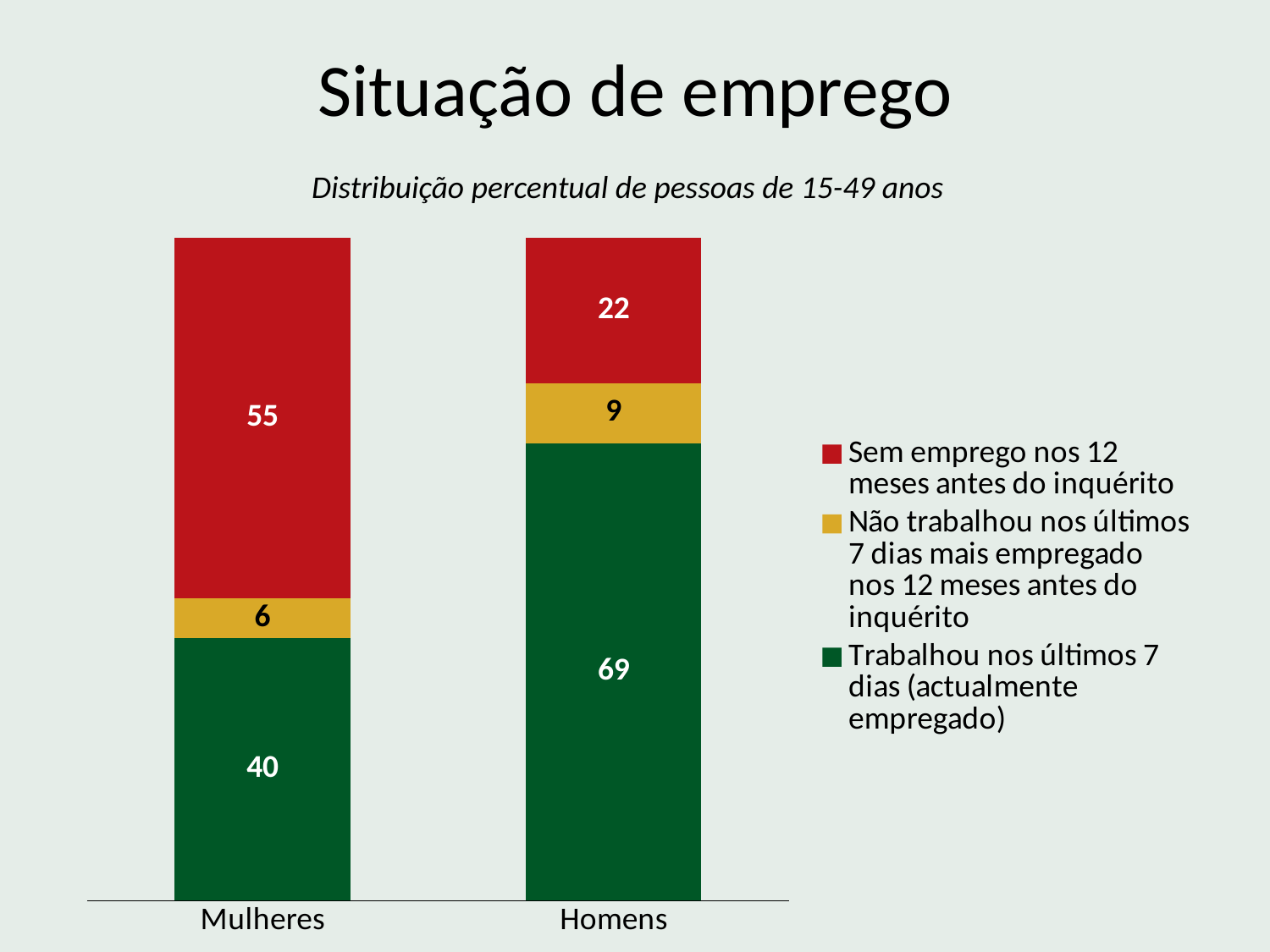

# Situação de emprego
Distribuição percentual de pessoas de 15-49 anos

### Chart

| Category | Trabalhou nos últimos 7 dias (actualmente empregado) | Não trabalhou nos últimos 7 dias mais empregado nos 12 meses antes do inquérito | Sem emprego nos 12 meses antes do inquérito |
|---|---|---|---|
| Mulheres | 40.0 | 6.0 | 55.0 |
| Homens | 69.0 | 9.0 | 22.0 |